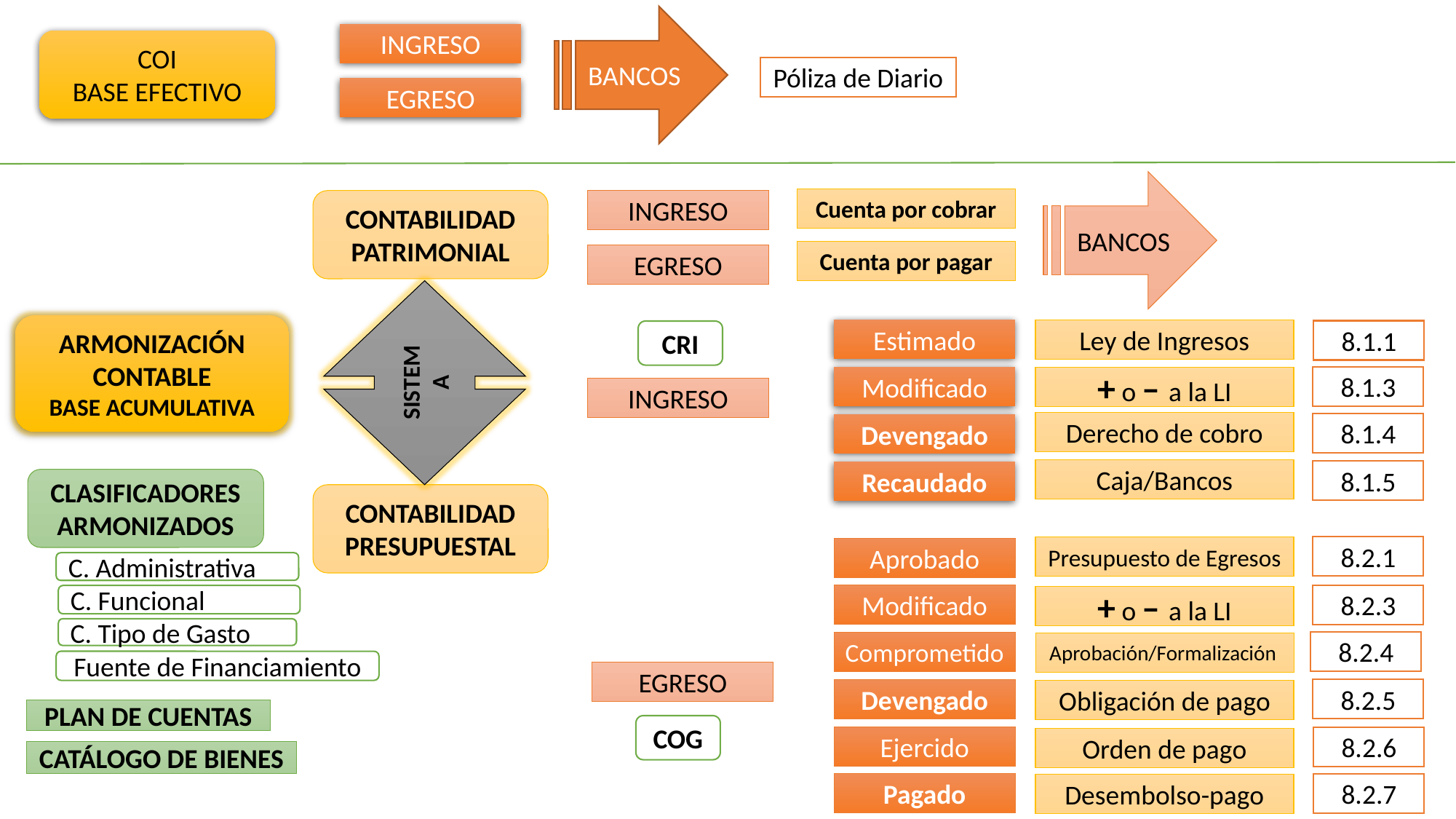

BANCOS
INGRESO
COI
BASE EFECTIVO
Póliza de Diario
EGRESO
BANCOS
Cuenta por cobrar
INGRESO
CONTABILIDAD PATRIMONIAL
Cuenta por pagar
EGRESO
SISTEMA
ARMONIZACIÓN CONTABLE
BASE ACUMULATIVA
Estimado
Modificado
Devengado
Recaudado
Ley de Ingresos
8.1.1
CRI
8.1.3
+ o – a la LI
INGRESO
Derecho de cobro
8.1.4

Momentos Contables

Caja/Bancos
8.1.5
CLASIFICADORES ARMONIZADOS
CONTABILIDAD PRESUPUESTAL
8.2.1
Presupuesto de Egresos
Aprobado
Modificado
Comprometido
Devengado
Ejercido
Pagado
C. Administrativa
8.2.3
+ o – a la LI
C. Funcional
C. Tipo de Gasto
8.2.4
Aprobación/Formalización
Fuente de Financiamiento
EGRESO
8.2.5
Obligación de pago
PLAN DE CUENTAS
COG
8.2.6
Orden de pago
CATÁLOGO DE BIENES
8.2.7
Desembolso-pago